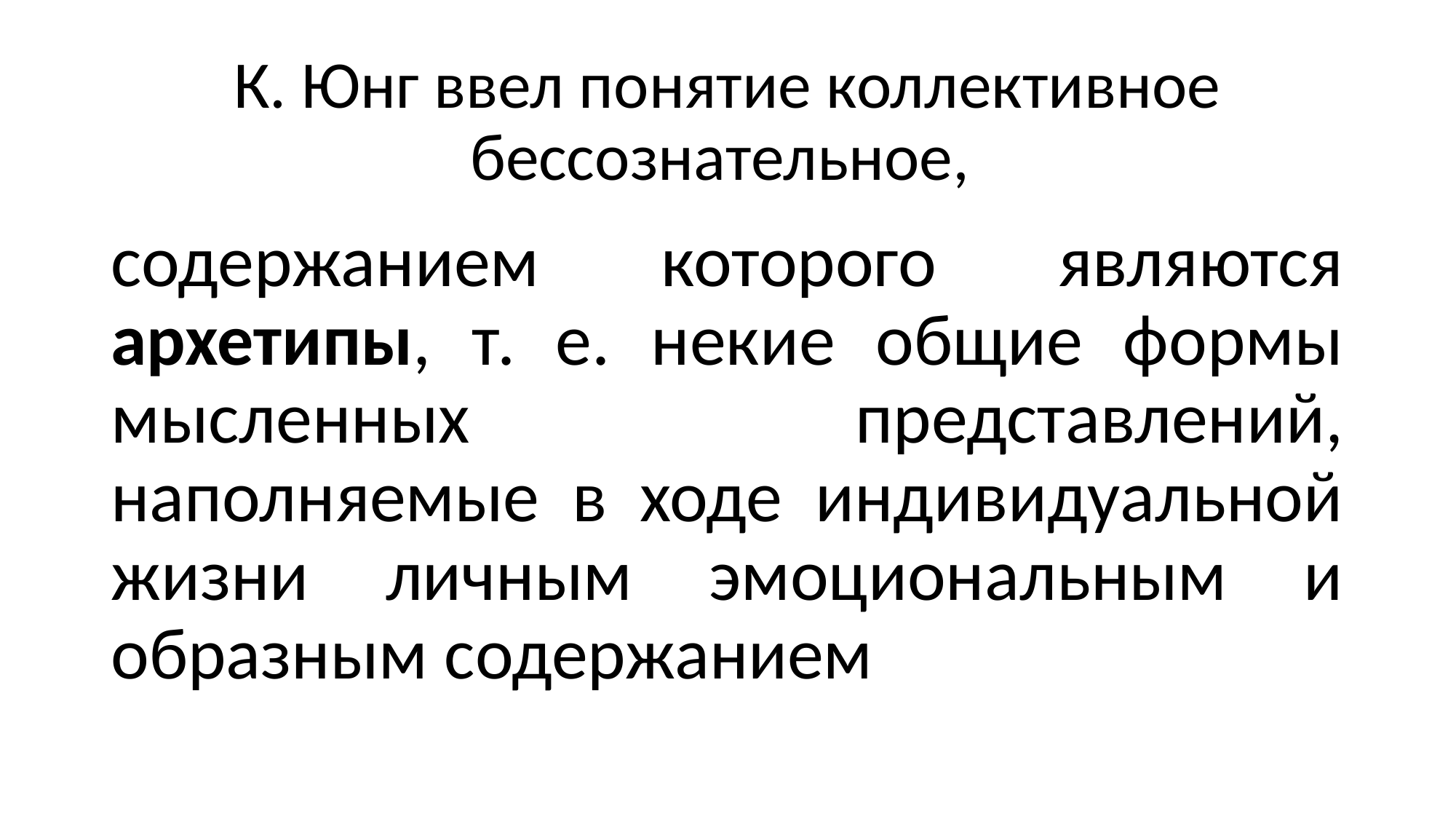

# К. Юнг ввел понятие коллективное бессознательное,
содержанием которого являются архетипы, т. е. некие общие формы мысленных представлений, наполняемые в ходе индивидуальной жизни личным эмоциональным и образным содержанием